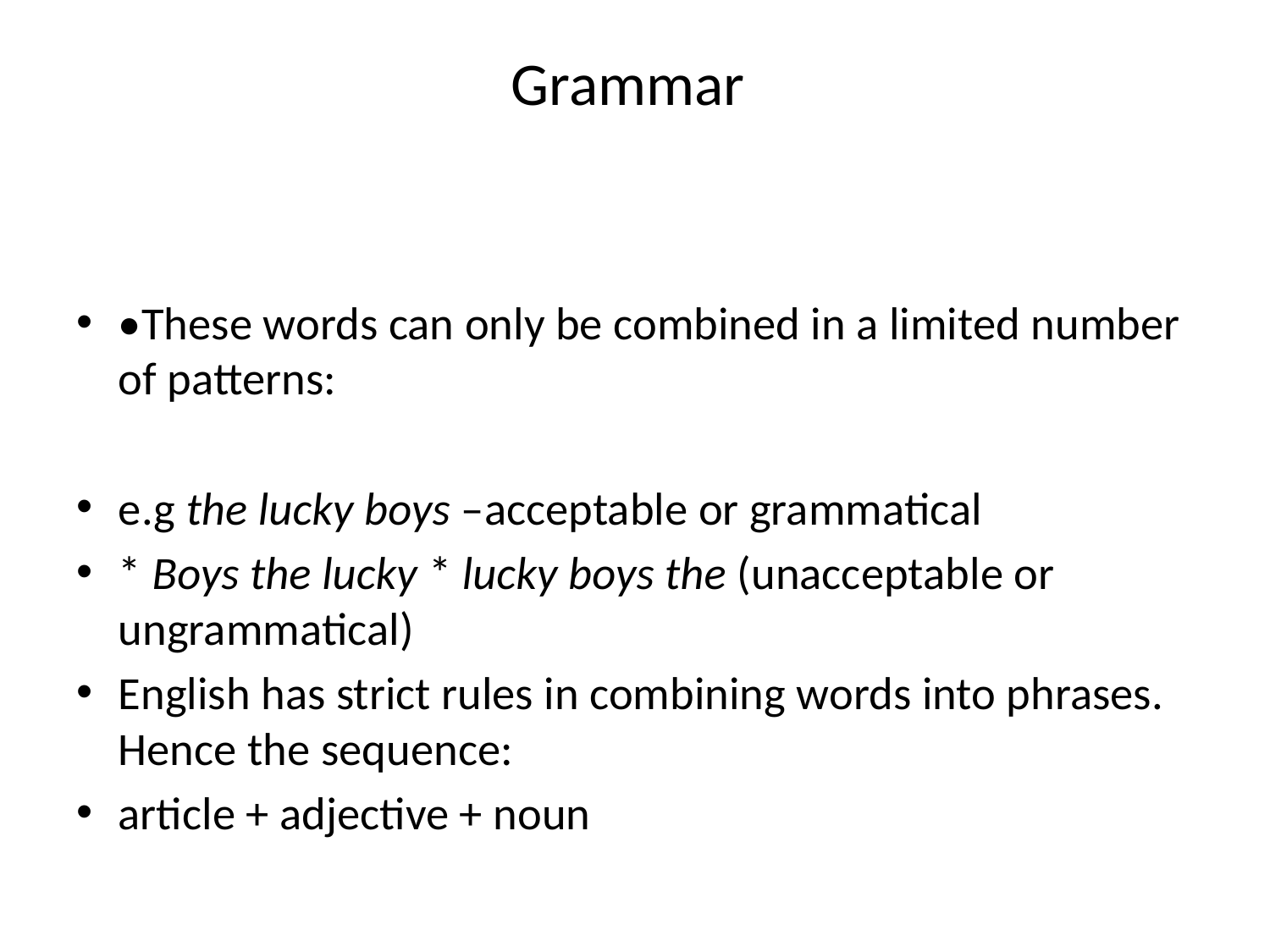

# Grammar

•These words can only be combined in a limited number of patterns:

e.g the lucky boys –acceptable or grammatical
* Boys the lucky * lucky boys the (unacceptable or ungrammatical)
English has strict rules in combining words into phrases. Hence the sequence:
article + adjective + noun